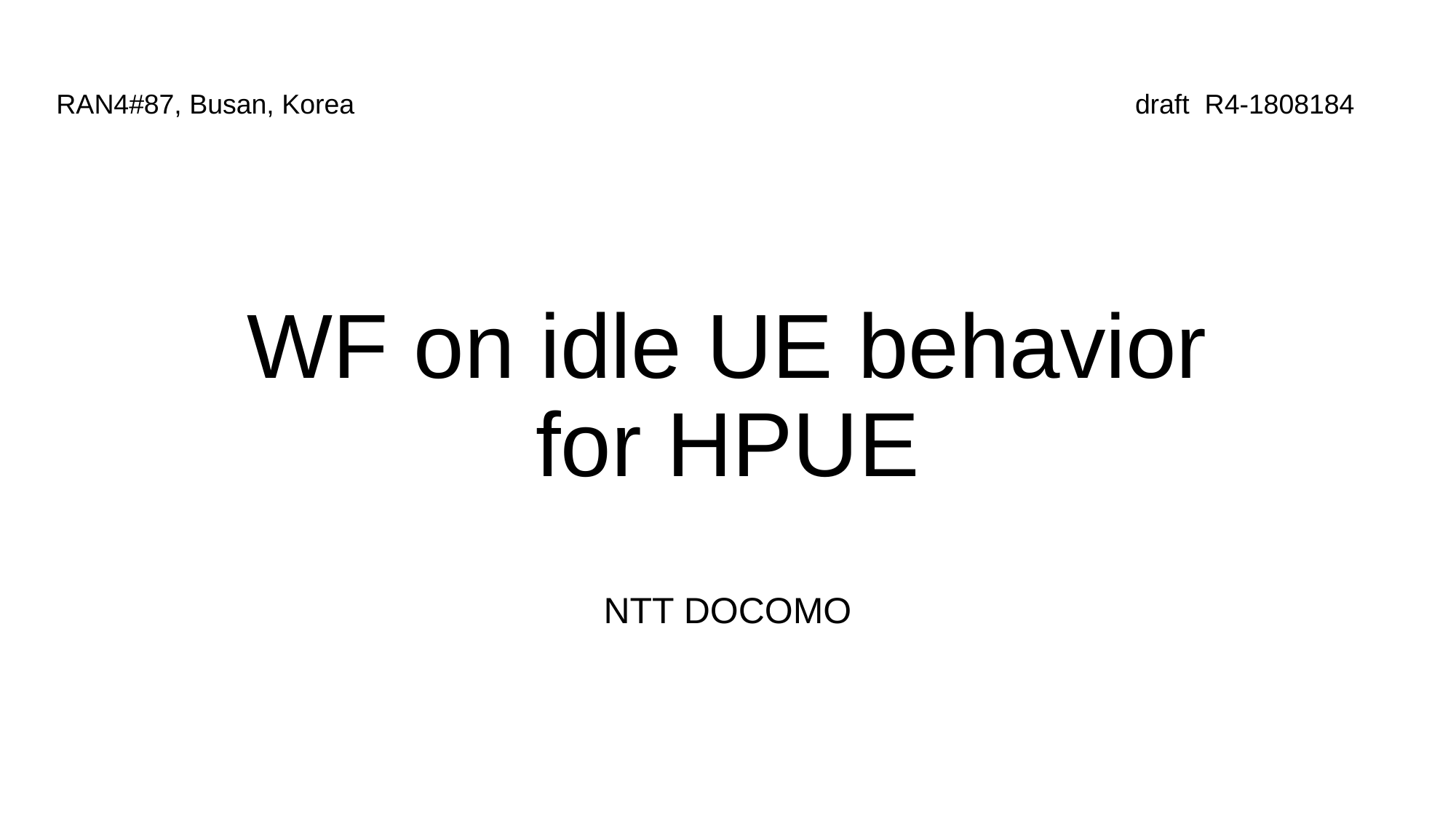

RAN4#87, Busan, Korea					   	                           draft  R4-1808184
# WF on idle UE behavior for HPUE
NTT DOCOMO